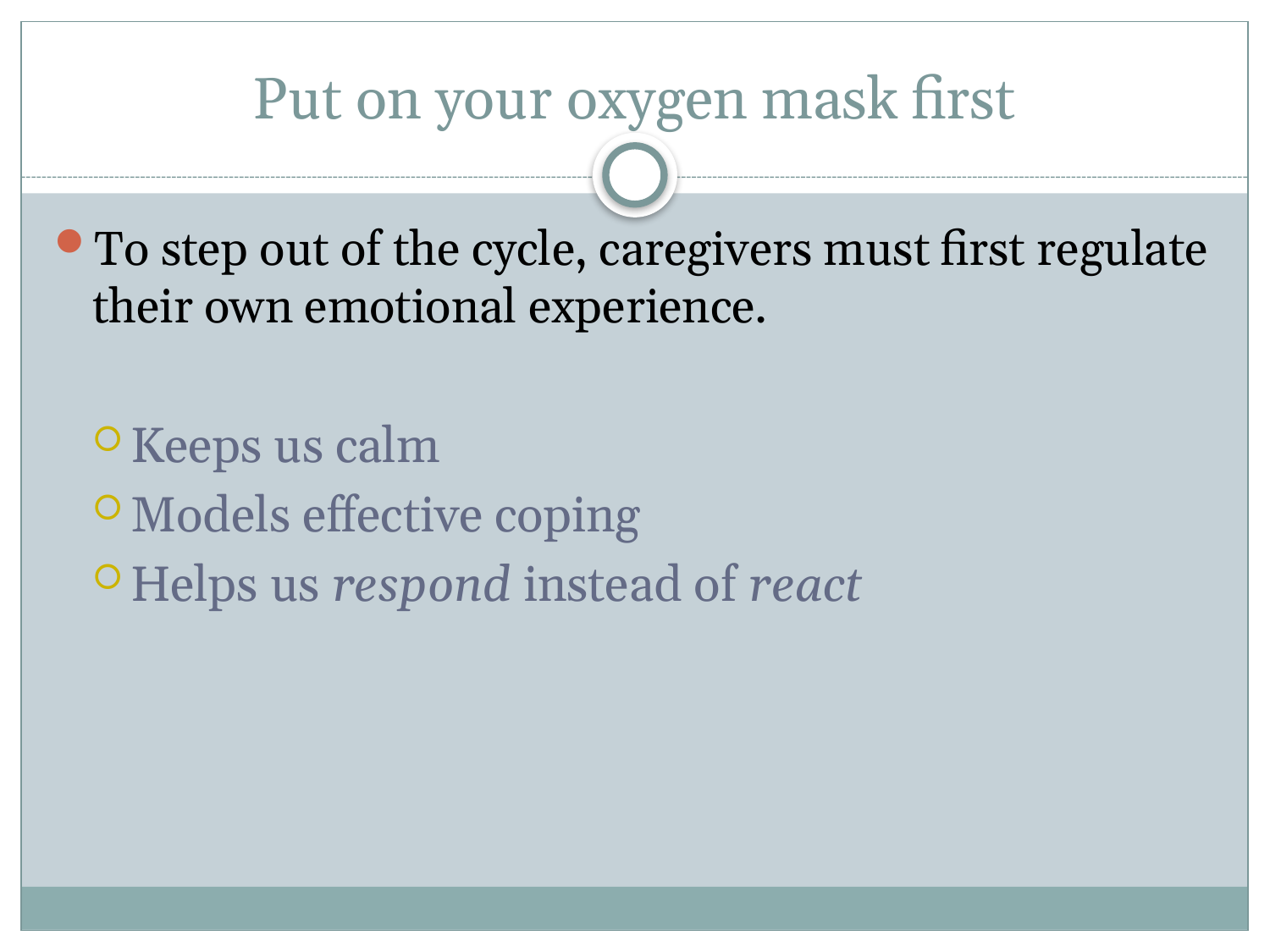

# Put on your oxygen mask first
To step out of the cycle, caregivers must first regulate their own emotional experience.

Keeps us calm
Models effective coping
Helps us respond instead of react